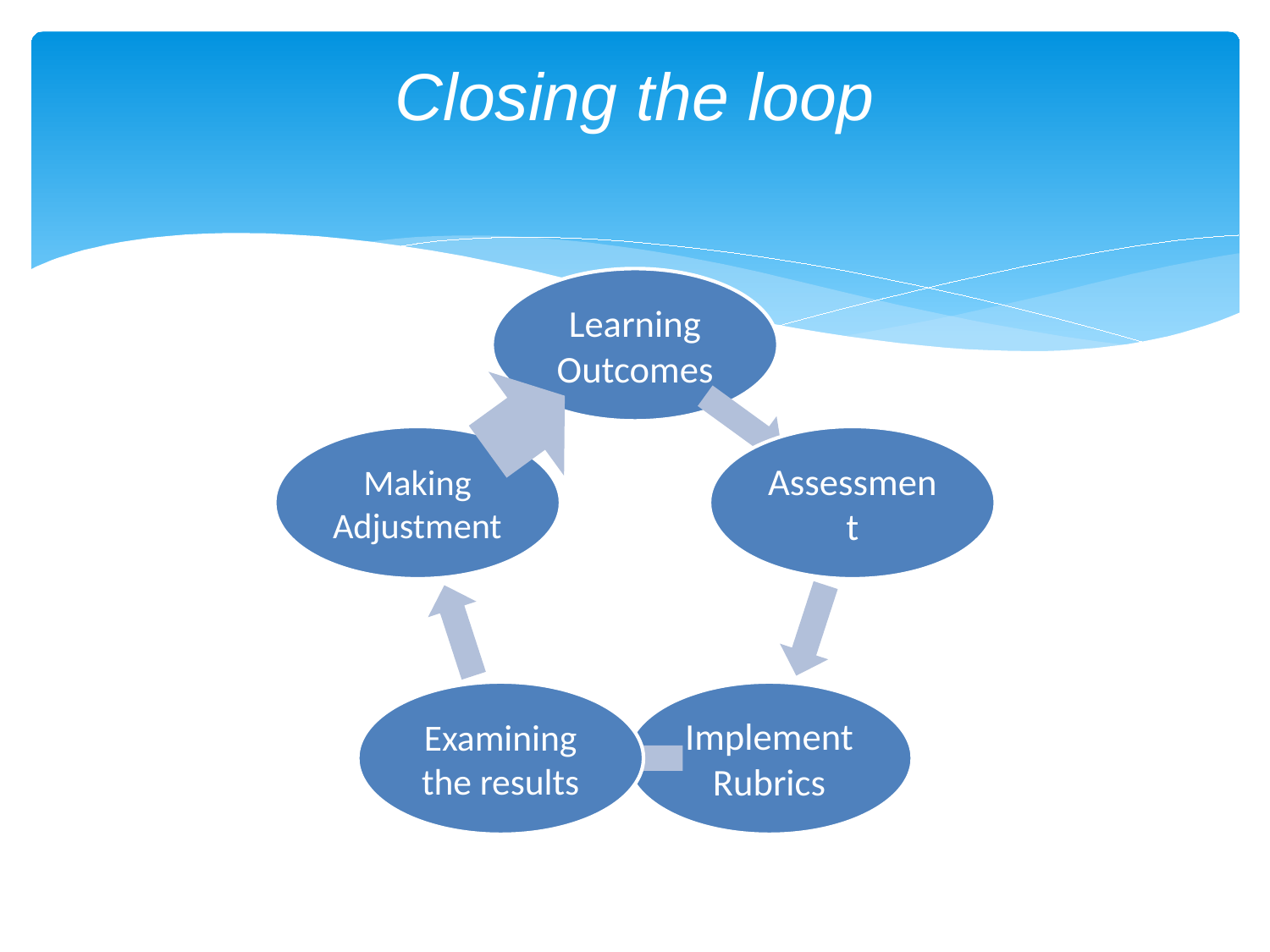

# Closing the loop
Learning Outcomes
Assessment
Implement
Rubrics
Examining the results
Making
Adjustment